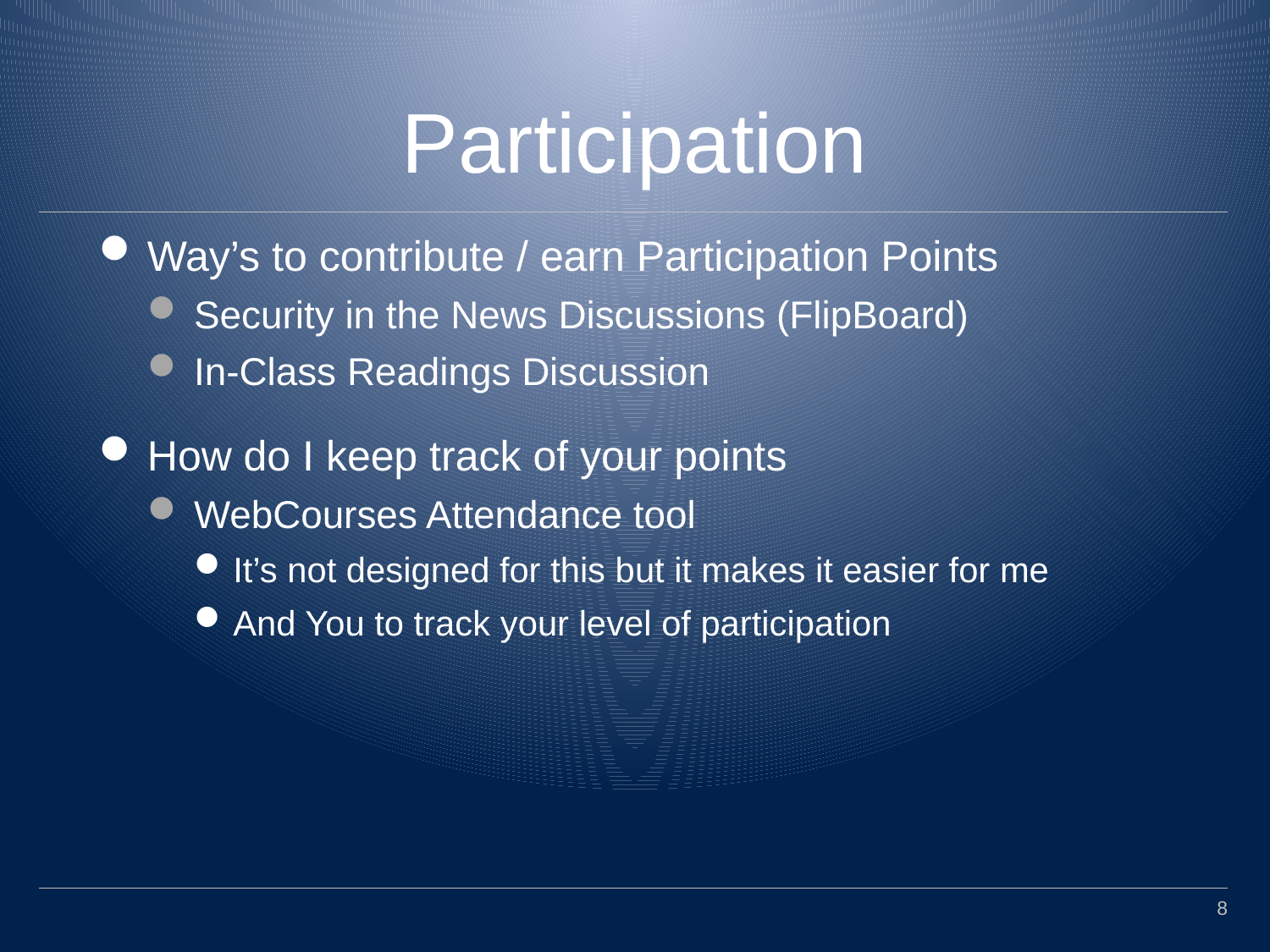

# Participation
Way’s to contribute / earn Participation Points
Security in the News Discussions (FlipBoard)
In-Class Readings Discussion
How do I keep track of your points
WebCourses Attendance tool
It’s not designed for this but it makes it easier for me
And You to track your level of participation
8